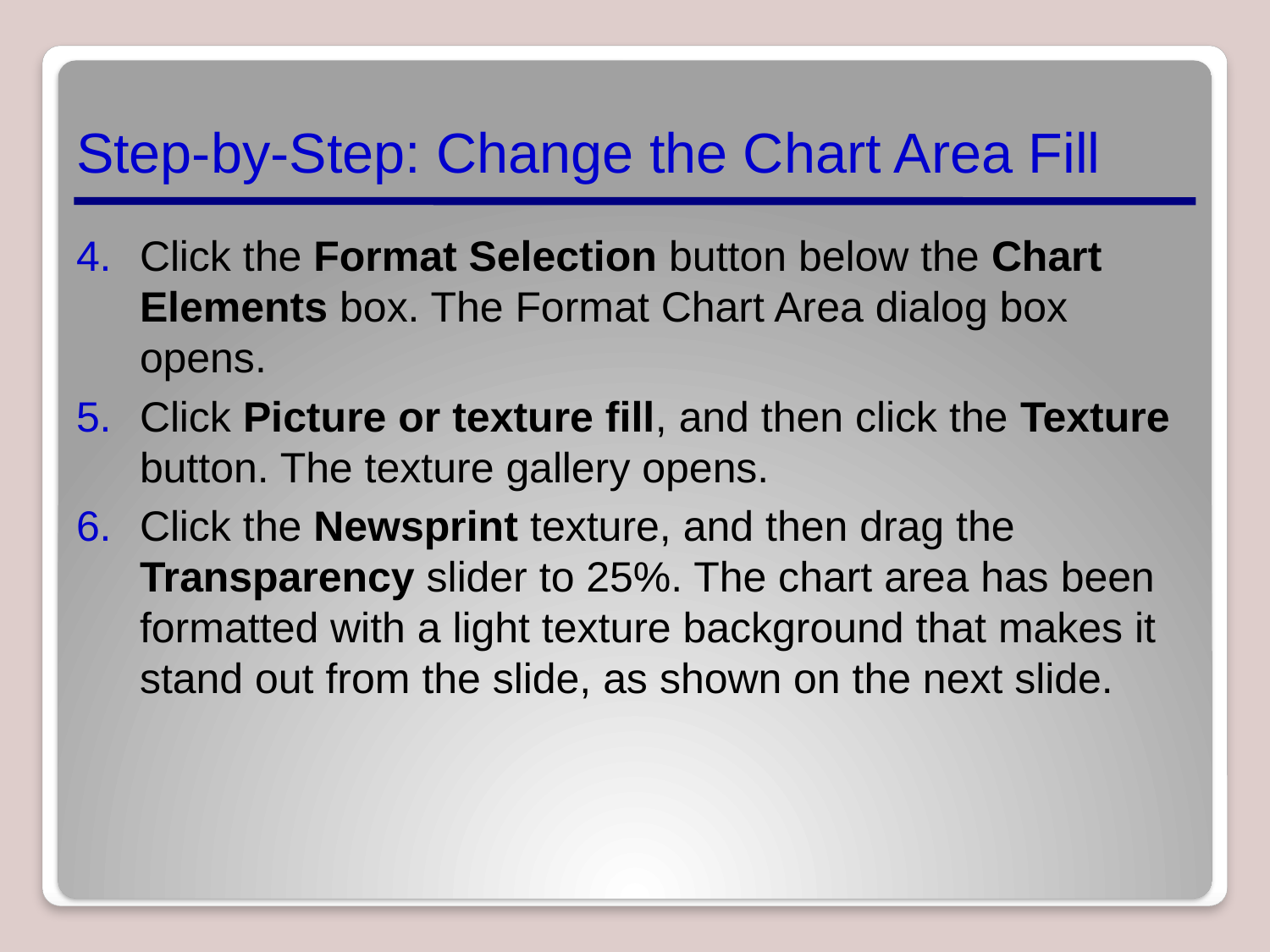

# Step-by-Step: Change the Chart Area Fill
Click the Format Selection button below the Chart Elements box. The Format Chart Area dialog box opens.
Click Picture or texture fill, and then click the Texture button. The texture gallery opens.
Click the Newsprint texture, and then drag the Transparency slider to 25%. The chart area has been formatted with a light texture background that makes it stand out from the slide, as shown on the next slide.